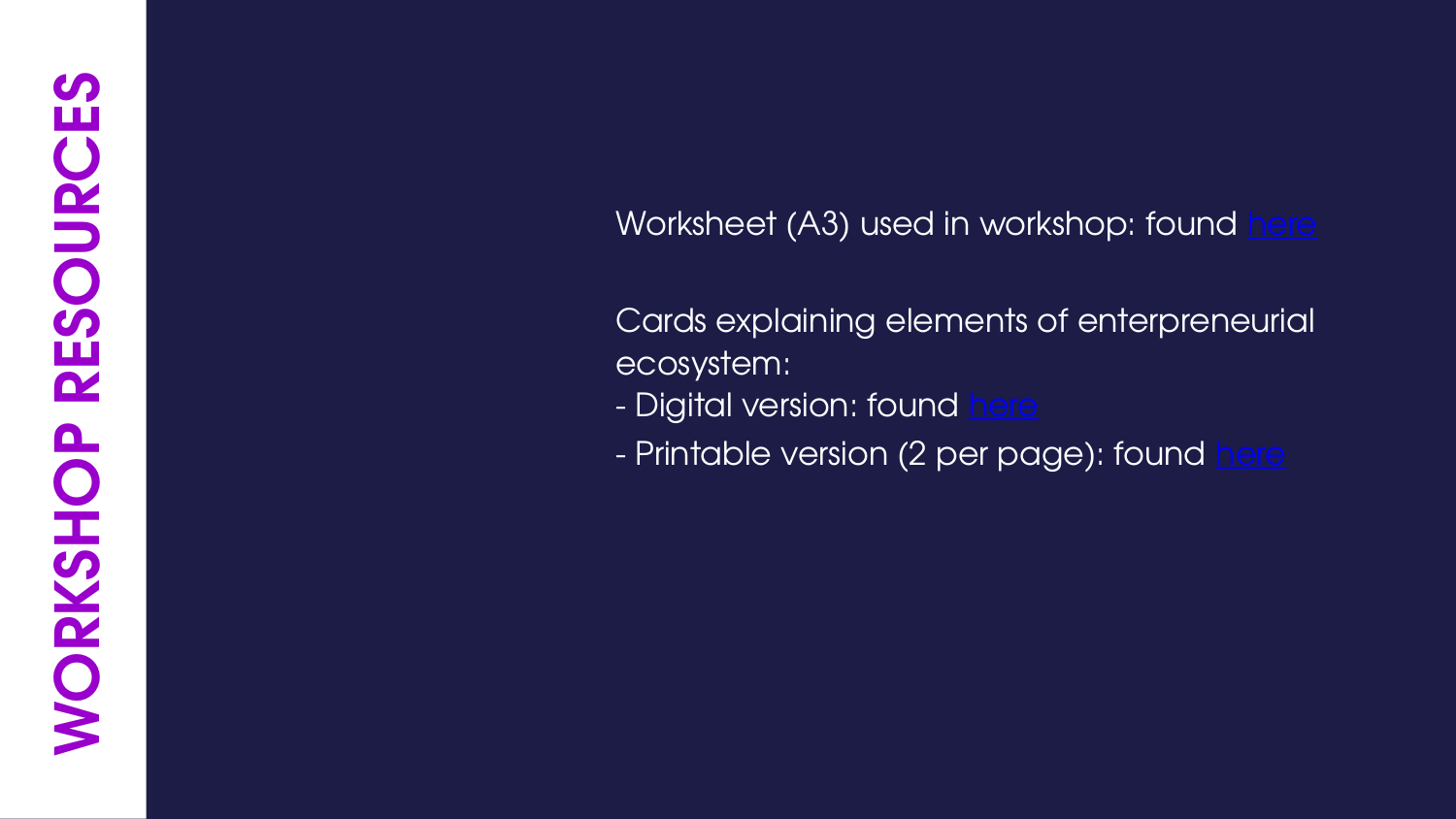

Worksheet (A3) used in workshop: found here

Cards explaining elements of enterpreneurial ecosystem:
- Digital version: found here
- Printable version (2 per page): found here

# WORKSHOP RESOURCES